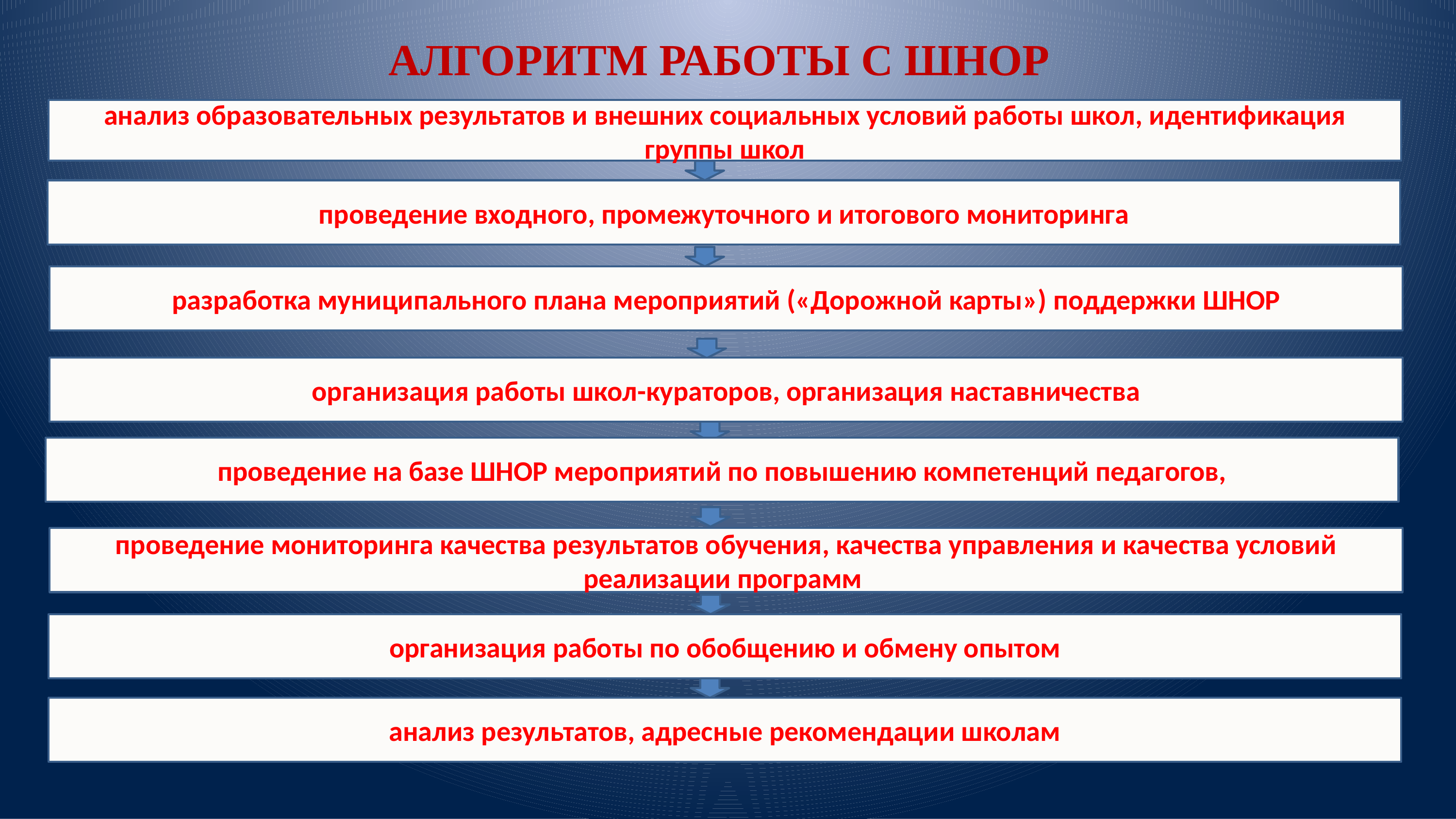

АЛГОРИТМ РАБОТЫ С ШНОР
анализ образовательных результатов и внешних социальных условий работы школ, идентификация
группы школ

проведение входного, промежуточного и итогового мониторинга

разработка муниципального плана мероприятий («Дорожной карты») поддержки ШНОР

организация работы школ-кураторов, организация наставничества

проведение на базе ШНОР мероприятий по повышению компетенций педагогов,

проведение мониторинга качества результатов обучения, качества управления и качества условий реализации программ

организация работы по обобщению и обмену опытом

анализ результатов, адресные рекомендации школам